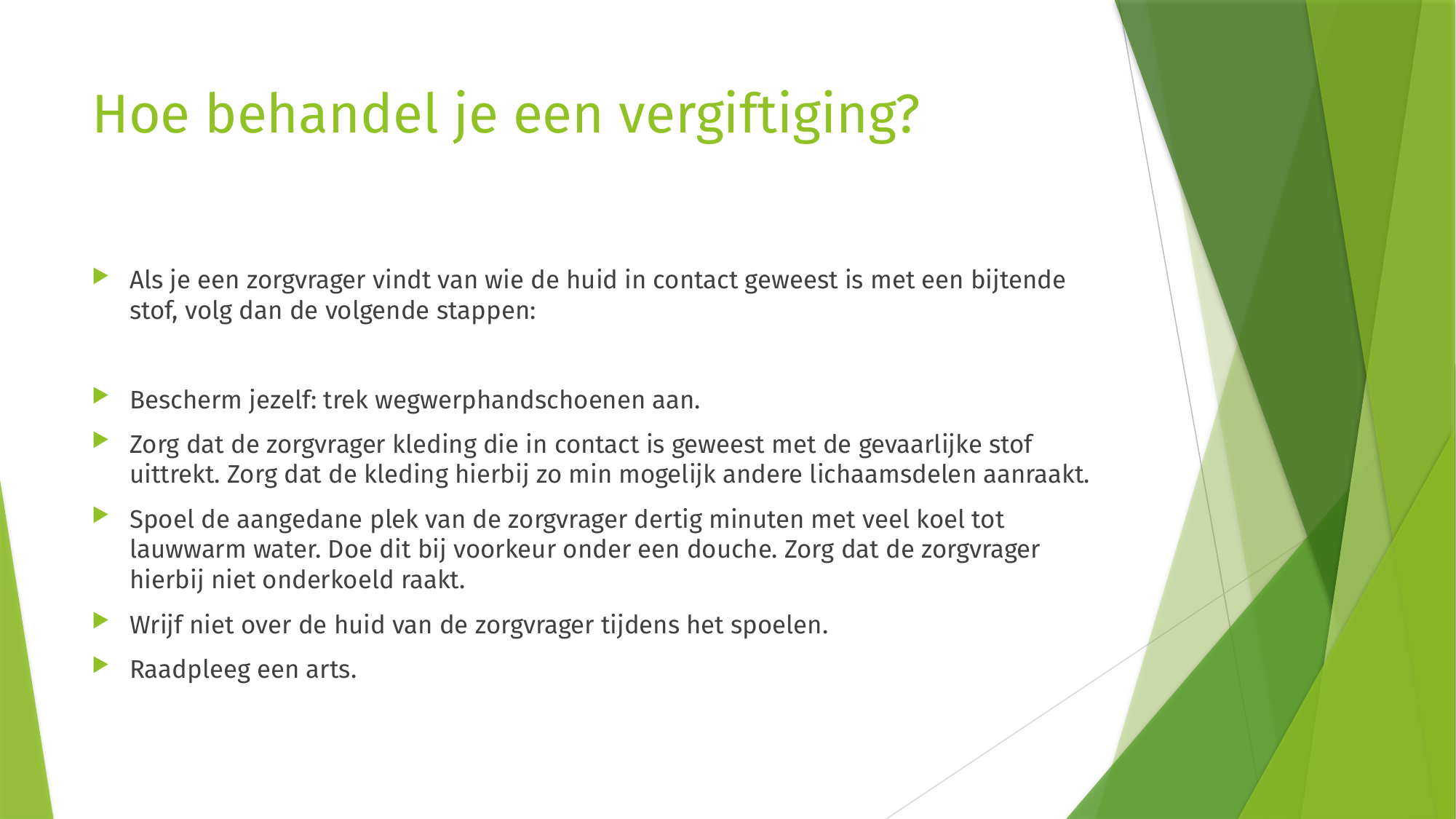

# Hoe behandel je een vergiftiging?
Als je een zorgvrager vindt van wie de huid in contact geweest is met een bijtende stof, volg dan de volgende stappen:

Bescherm jezelf: trek wegwerphandschoenen aan.
Zorg dat de zorgvrager kleding die in contact is geweest met de gevaarlijke stof uittrekt. Zorg dat de kleding hierbij zo min mogelijk andere lichaamsdelen aanraakt.
Spoel de aangedane plek van de zorgvrager dertig minuten met veel koel tot lauwwarm water. Doe dit bij voorkeur onder een douche. Zorg dat de zorgvrager hierbij niet onderkoeld raakt.
Wrijf niet over de huid van de zorgvrager tijdens het spoelen.
Raadpleeg een arts.